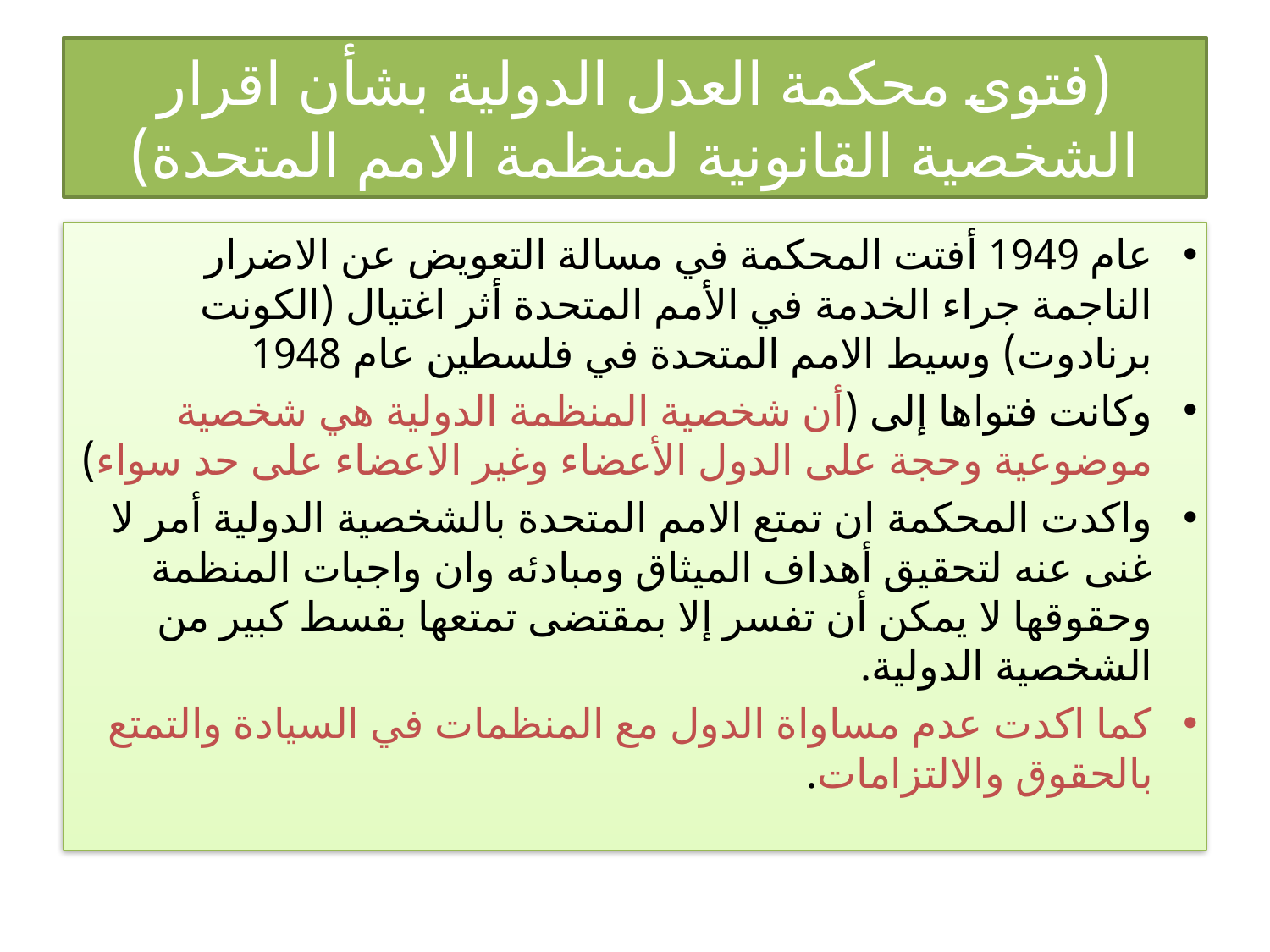

# (فتوى محكمة العدل الدولية بشأن اقرار الشخصية القانونية لمنظمة الامم المتحدة)
عام 1949 أفتت المحكمة في مسالة التعويض عن الاضرار الناجمة جراء الخدمة في الأمم المتحدة أثر اغتيال (الكونت برنادوت) وسيط الامم المتحدة في فلسطين عام 1948
وكانت فتواها إلى (أن شخصية المنظمة الدولية هي شخصية موضوعية وحجة على الدول الأعضاء وغير الاعضاء على حد سواء)
واكدت المحكمة ان تمتع الامم المتحدة بالشخصية الدولية أمر لا غنى عنه لتحقيق أهداف الميثاق ومبادئه وان واجبات المنظمة وحقوقها لا يمكن أن تفسر إلا بمقتضى تمتعها بقسط كبير من الشخصية الدولية.
كما اكدت عدم مساواة الدول مع المنظمات في السيادة والتمتع بالحقوق والالتزامات.